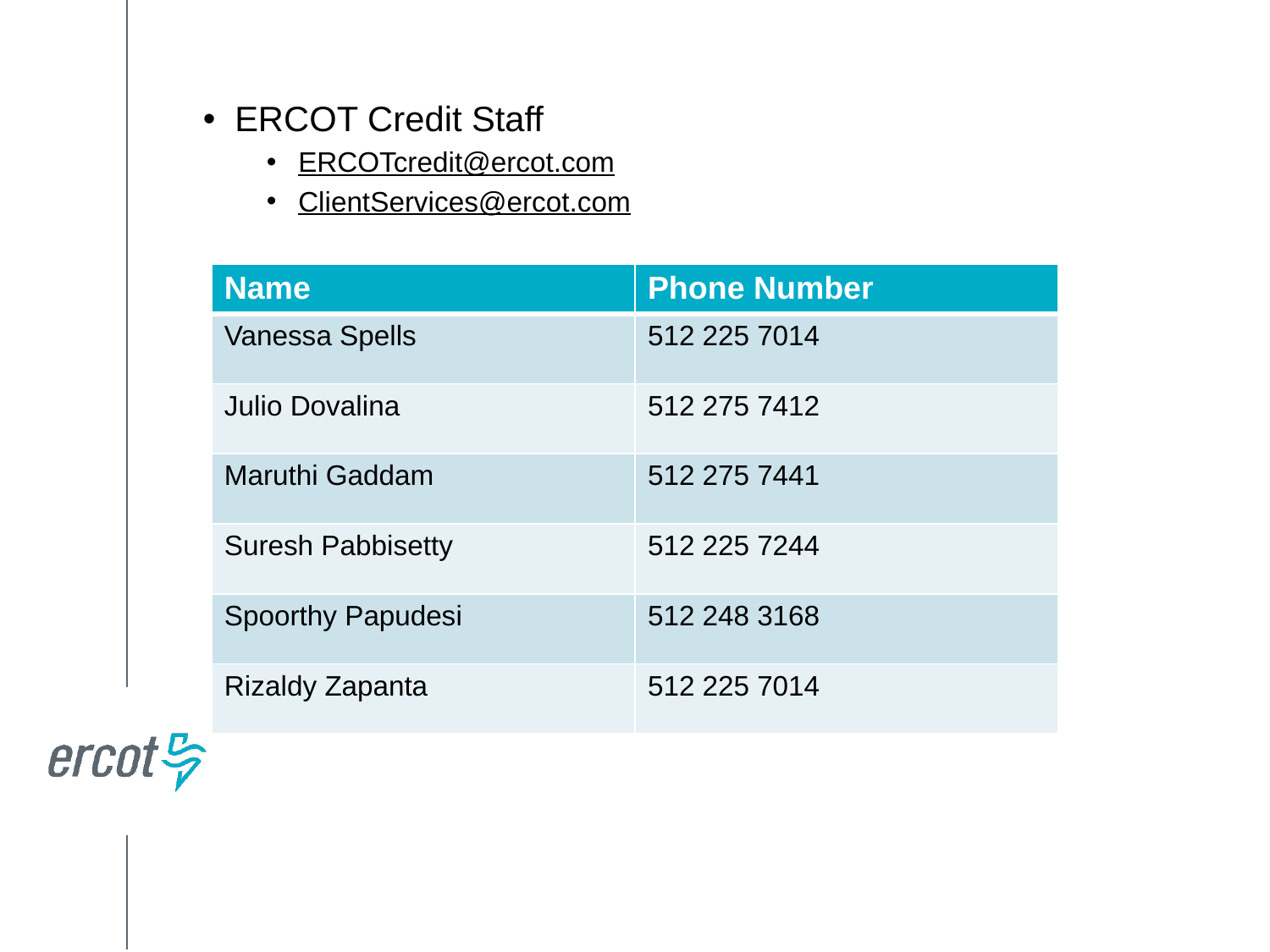

ERCOT Credit Staff
ERCOTcredit@ercot.com
ClientServices@ercot.com

| Name | Phone Number |
| --- | --- |
| Vanessa Spells | 512 225 7014 |
| Julio Dovalina | 512 275 7412 |
| Maruthi Gaddam | 512 275 7441 |
| Suresh Pabbisetty | 512 225 7244 |
| Spoorthy Papudesi | 512 248 3168 |
| Rizaldy Zapanta | 512 225 7014 |